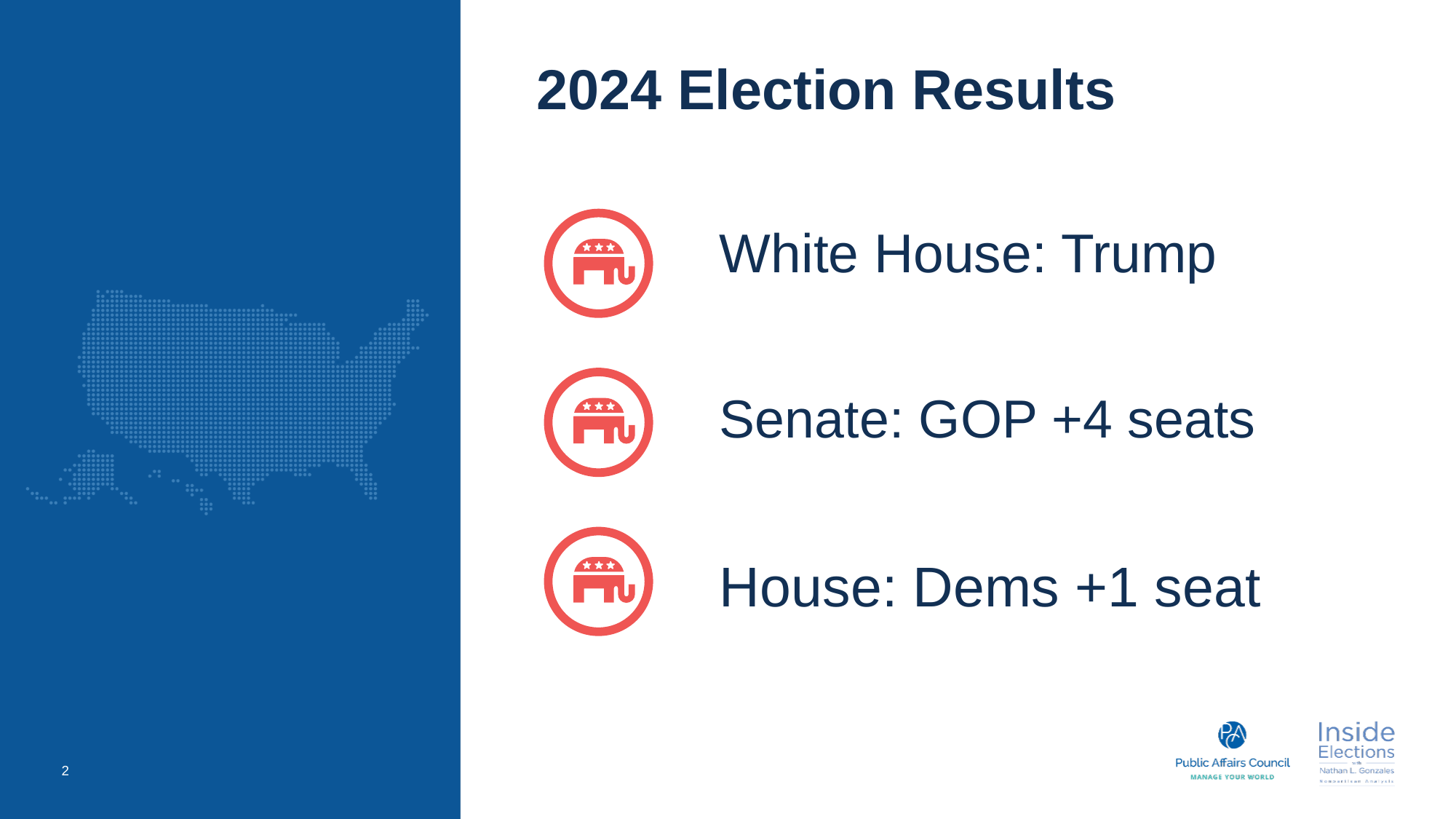

# 2024 Election Results

White House: Trump

Senate: GOP +4 seats

House: Dems +1 seat